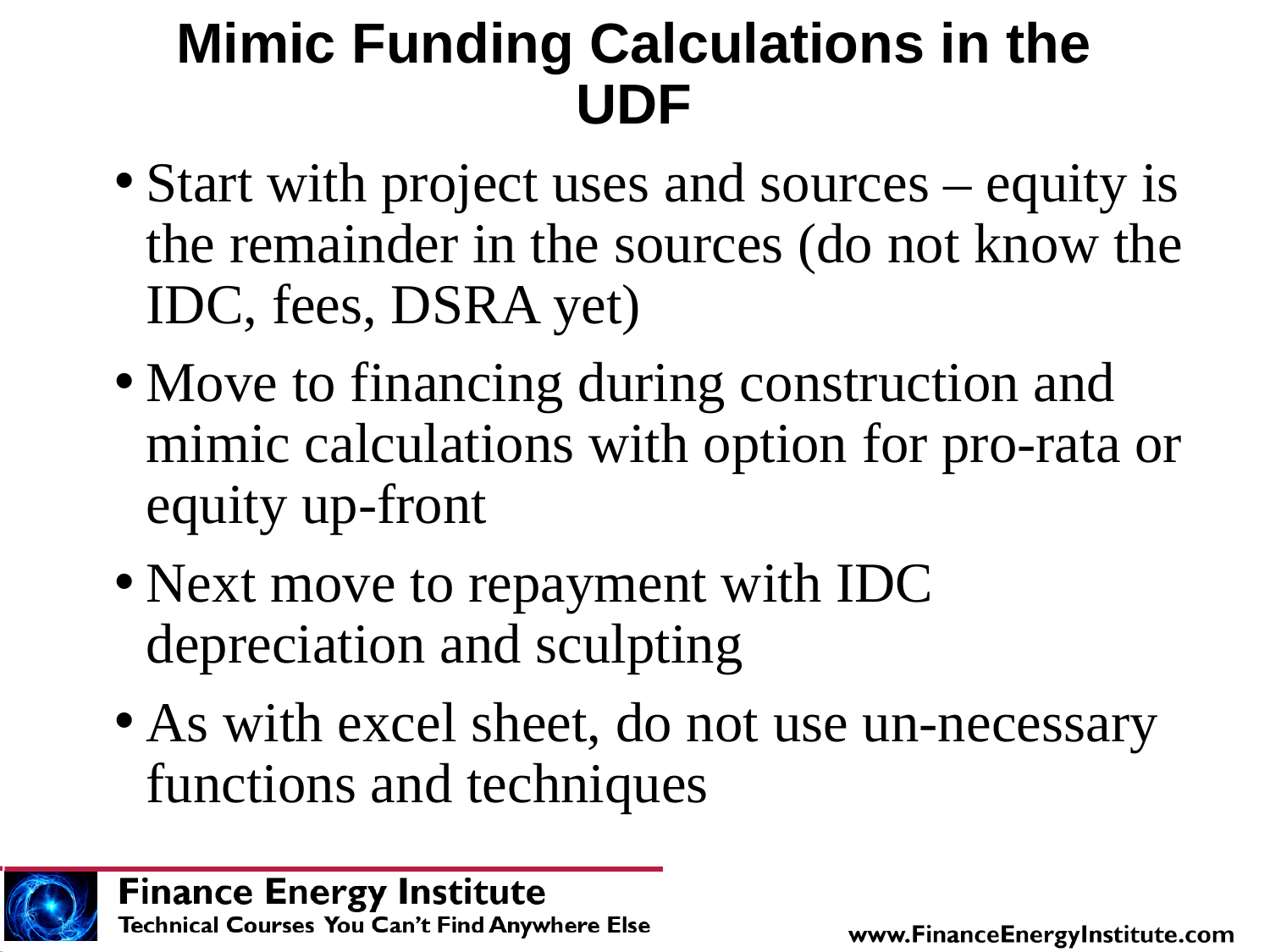

# Mimic Funding Calculations in the UDF
Start with project uses and sources – equity is the remainder in the sources (do not know the IDC, fees, DSRA yet)
Move to financing during construction and mimic calculations with option for pro-rata or equity up-front
Next move to repayment with IDC depreciation and sculpting
As with excel sheet, do not use un-necessary functions and techniques